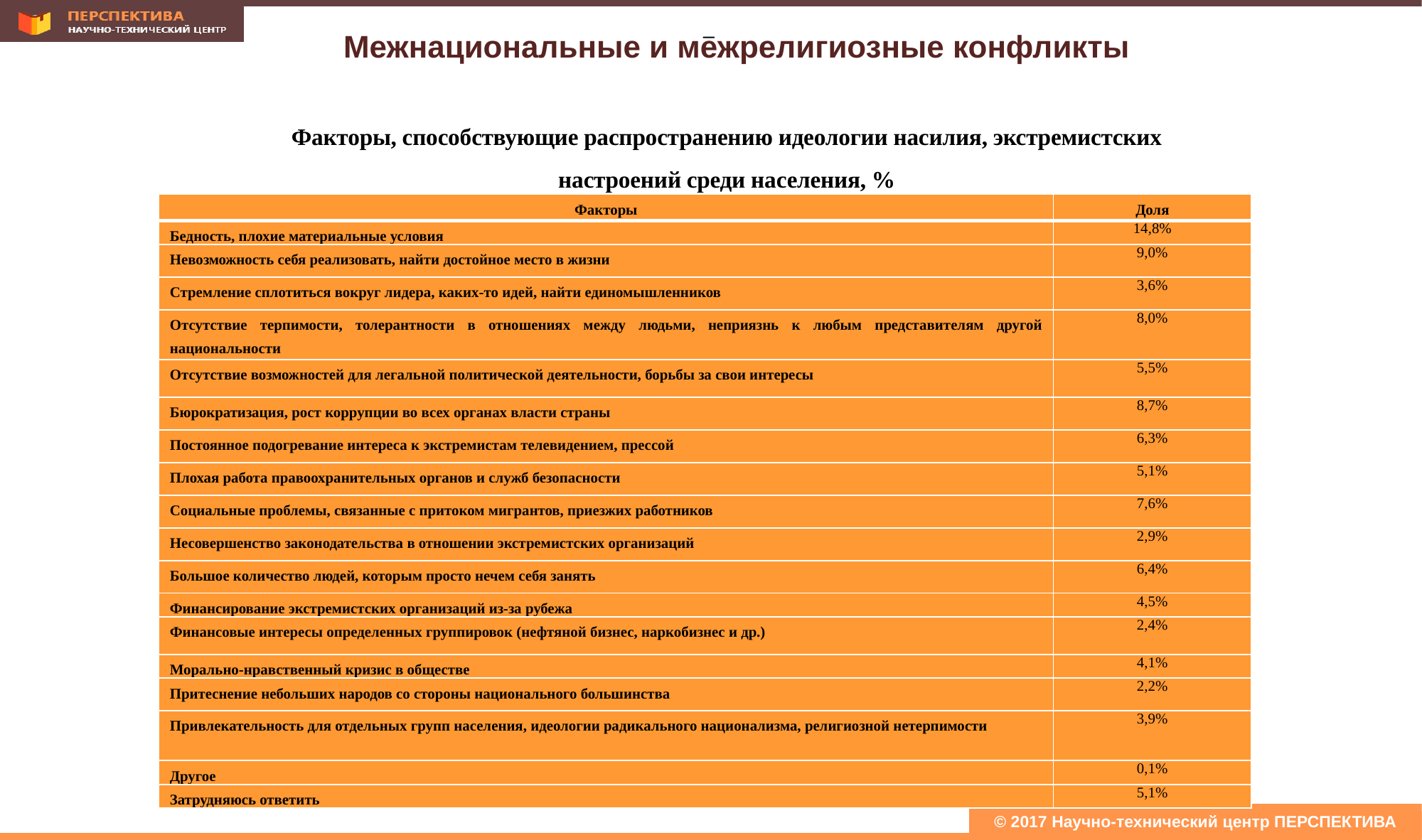

Межнациональные и межрелигиозные конфликты

–

Факторы, способствующие распространению идеологии насилия, экстремистских настроений среди населения, %
| Факторы | Доля |
| --- | --- |
| Бедность, плохие материальные условия | 14,8% |
| Невозможность себя реализовать, найти достойное место в жизни | 9,0% |
| Стремление сплотиться вокруг лидера, каких-то идей, найти единомышленников | 3,6% |
| Отсутствие терпимости, толерантности в отношениях между людьми, неприязнь к любым представителям другой национальности | 8,0% |
| Отсутствие возможностей для легальной политической деятельности, борьбы за свои интересы | 5,5% |
| Бюрократизация, рост коррупции во всех органах власти страны | 8,7% |
| Постоянное подогревание интереса к экстремистам телевидением, прессой | 6,3% |
| Плохая работа правоохранительных органов и служб безопасности | 5,1% |
| Социальные проблемы, связанные с притоком мигрантов, приезжих работников | 7,6% |
| Несовершенство законодательства в отношении экстремистских организаций | 2,9% |
| Большое количество людей, которым просто нечем себя занять | 6,4% |
| Финансирование экстремистских организаций из-за рубежа | 4,5% |
| Финансовые интересы определенных группировок (нефтяной бизнес, наркобизнес и др.) | 2,4% |
| Морально-нравственный кризис в обществе | 4,1% |
| Притеснение небольших народов со стороны национального большинства | 2,2% |
| Привлекательность для отдельных групп населения, идеологии радикального национализма, религиозной нетерпимости | 3,9% |
| Другое | 0,1% |
| Затрудняюсь ответить | 5,1% |
© 2017 Научно-технический центр ПЕРСПЕКТИВА